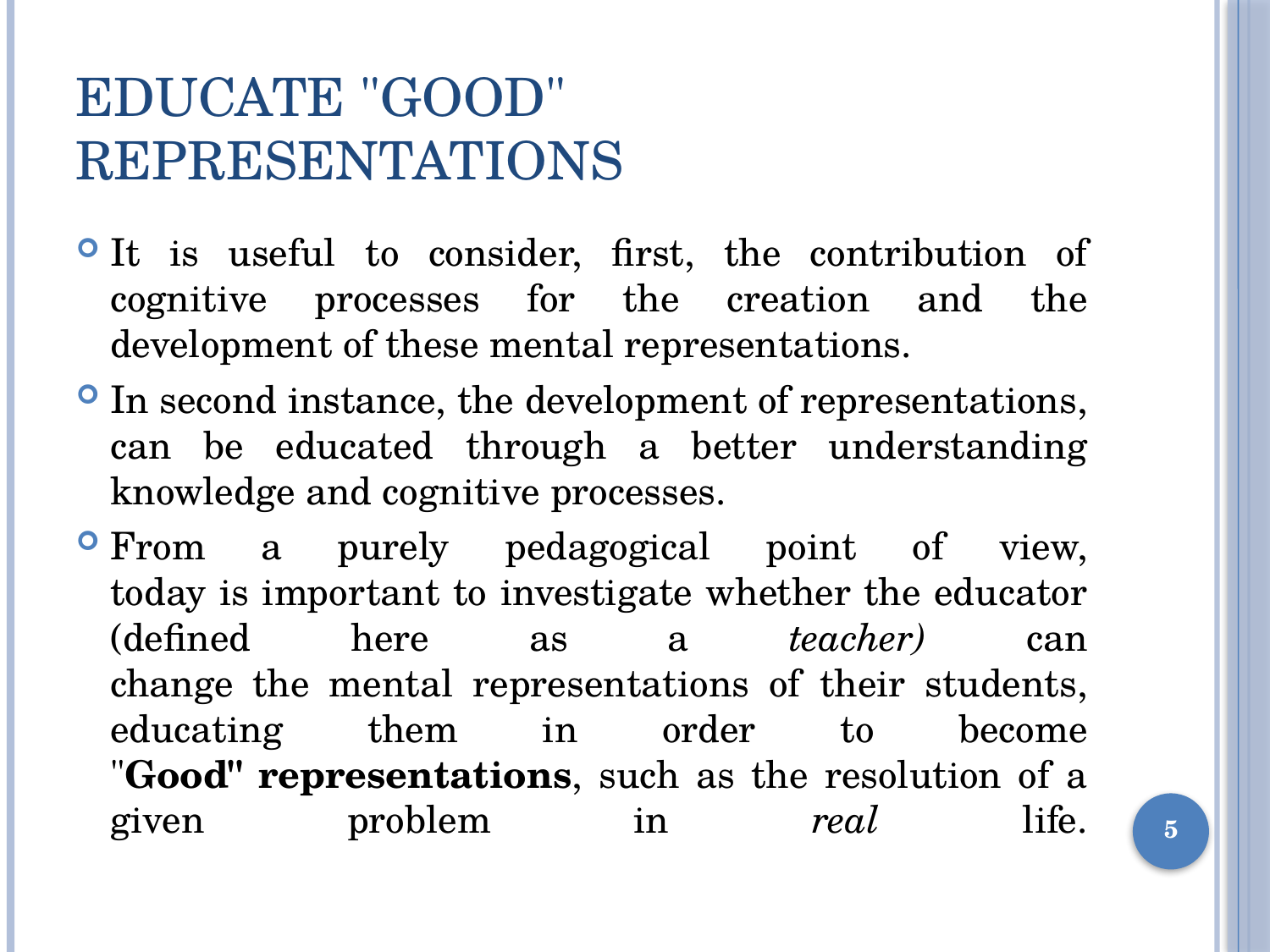

# Educate "Good" representations
It is useful to consider, first, the contribution of cognitive processes for the creation and the development of these mental representations.
In second instance, the development of representations, can be educated through a better understanding knowledge and cognitive processes.
From a purely pedagogical point of view,
today is important to investigate whether the educator (defined here as a teacher) can
change the mental representations of their students, educating them in order to become
"Good" representations, such as the resolution of a given problem in real life.
5